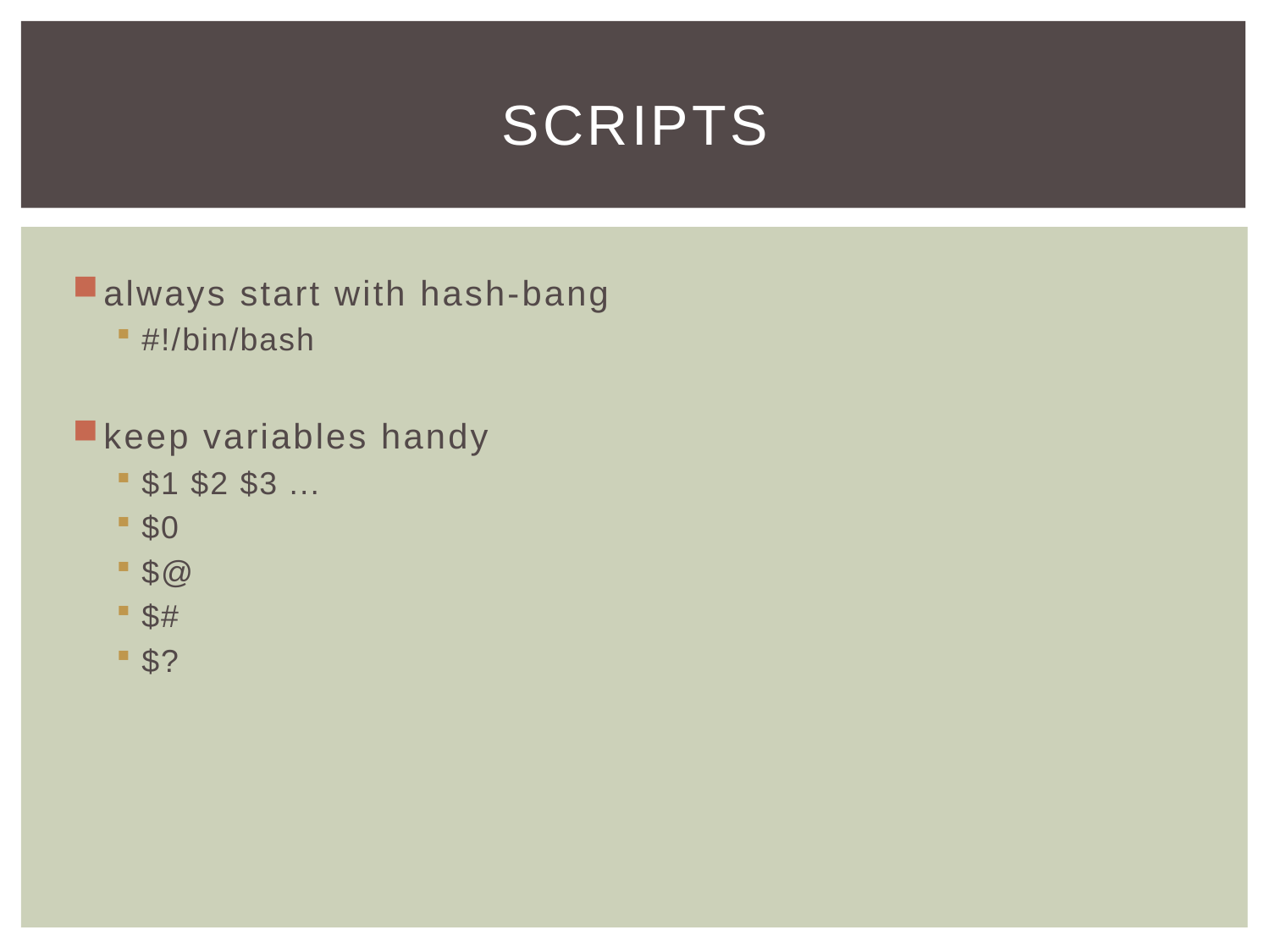

# Scripts
always start with hash-bang
#!/bin/bash

keep variables handy
$1 $2 $3 ...
$0
$@
$#
$?